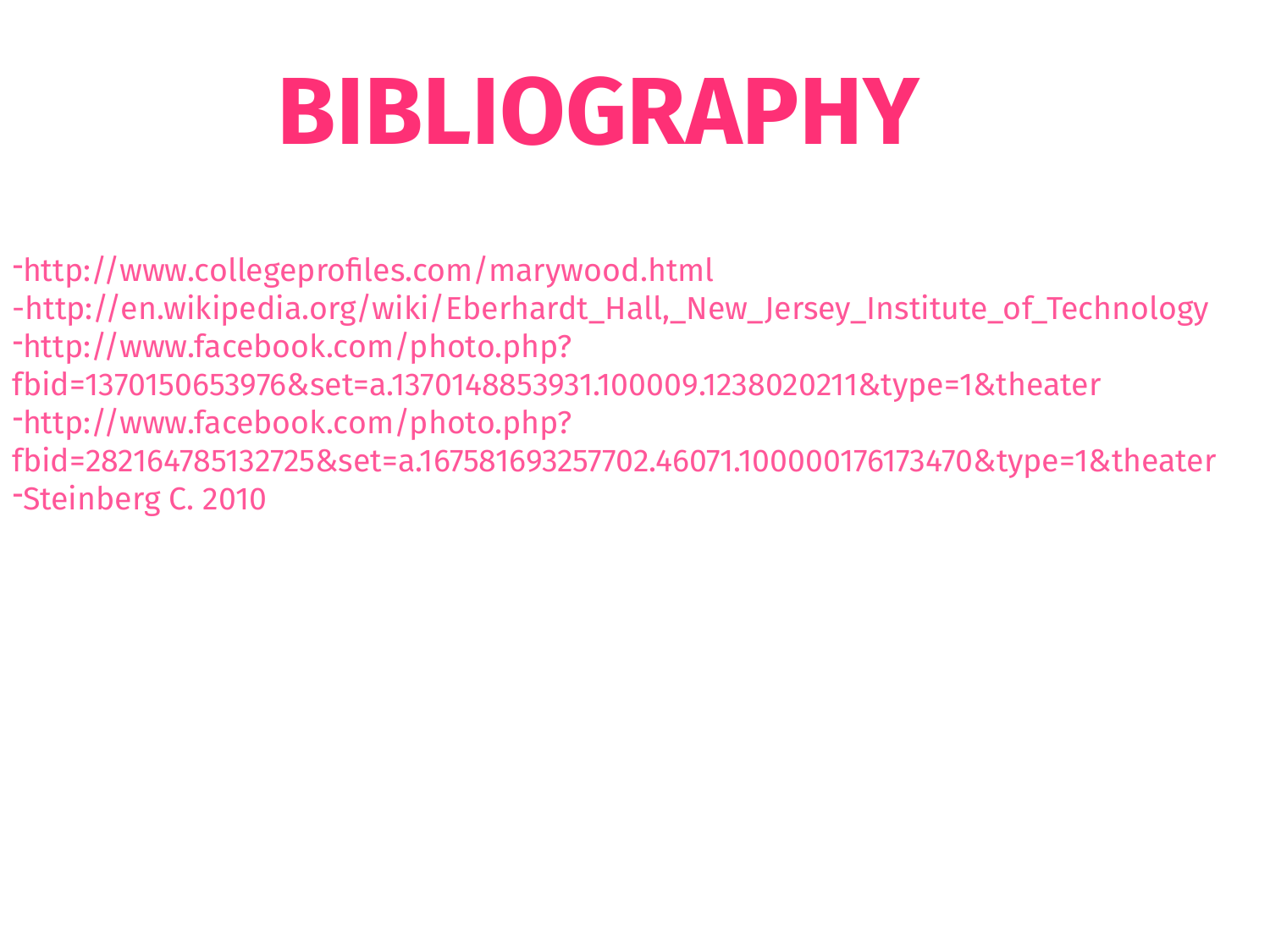

Bibliography
http://www.collegeprofiles.com/marywood.html
-http://en.wikipedia.org/wiki/Eberhardt_Hall,_New_Jersey_Institute_of_Technology
http://www.facebook.com/photo.php?fbid=1370150653976&set=a.1370148853931.100009.1238020211&type=1&theater
http://www.facebook.com/photo.php?fbid=282164785132725&set=a.167581693257702.46071.100000176173470&type=1&theater
Steinberg C. 2010
 Steinberg K. 2011